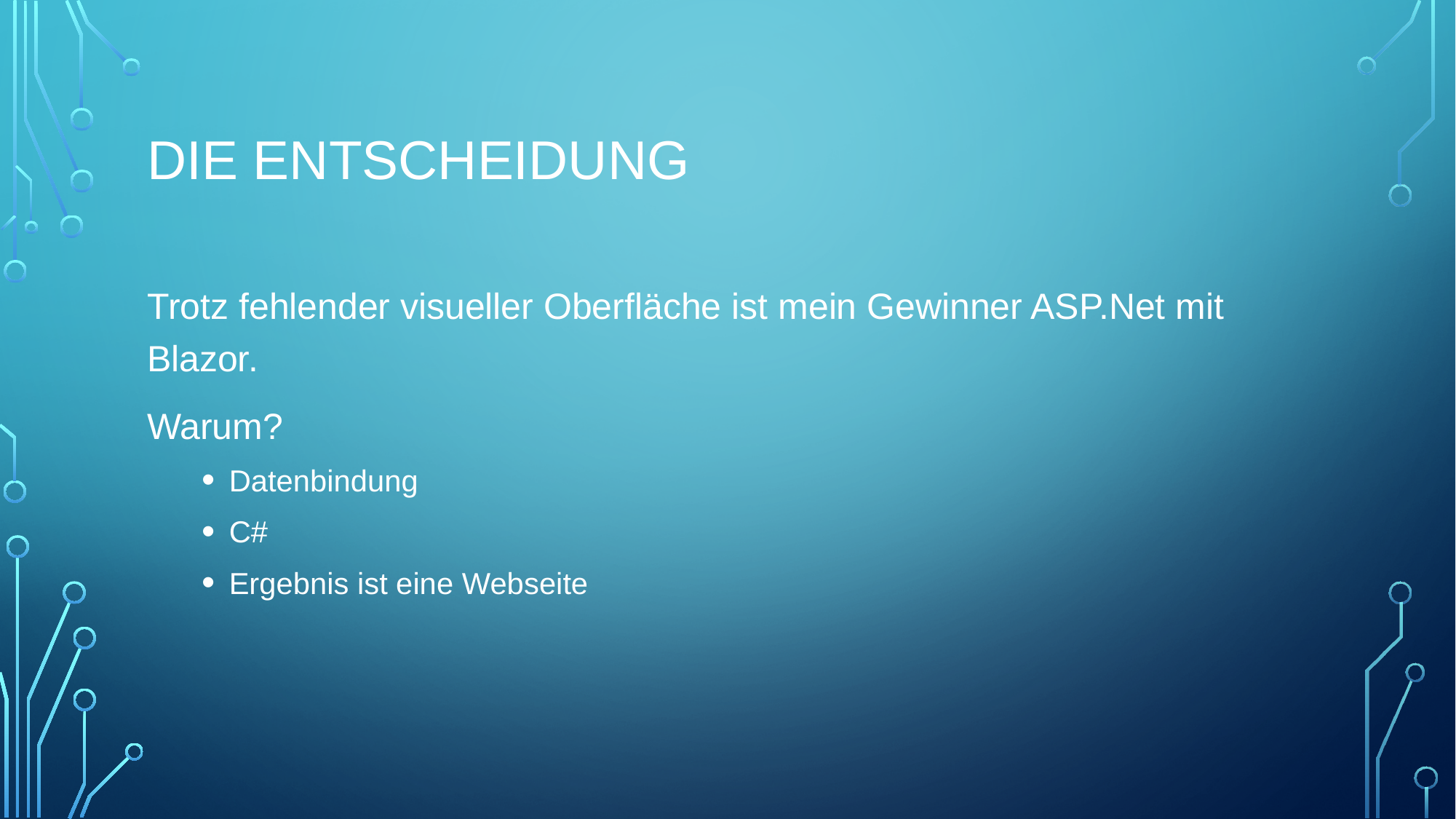

# Die Entscheidung
Trotz fehlender visueller Oberfläche ist mein Gewinner ASP.Net mit Blazor.
Warum?
Datenbindung
C#
Ergebnis ist eine Webseite